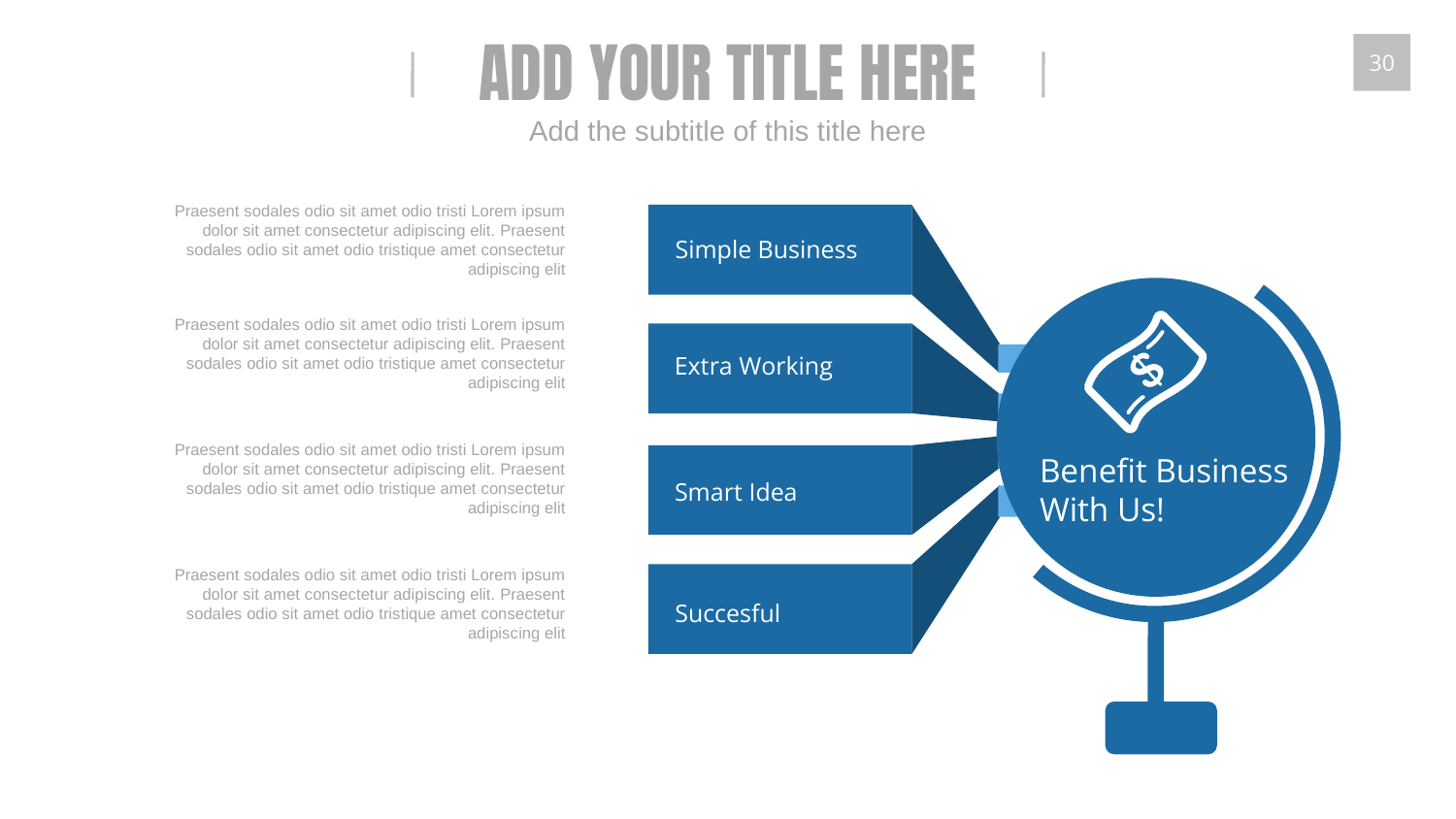

ADD YOUR TITLE HERE
Add the subtitle of this title here
30
Praesent sodales odio sit amet odio tristi Lorem ipsum dolor sit amet consectetur adipiscing elit. Praesent sodales odio sit amet odio tristique amet consectetur adipiscing elit

Simple Business

Benefit Business
With Us!

Praesent sodales odio sit amet odio tristi Lorem ipsum dolor sit amet consectetur adipiscing elit. Praesent sodales odio sit amet odio tristique amet consectetur adipiscing elit

Extra Working

Praesent sodales odio sit amet odio tristi Lorem ipsum dolor sit amet consectetur adipiscing elit. Praesent sodales odio sit amet odio tristique amet consectetur adipiscing elit

Smart Idea

Succesful
Praesent sodales odio sit amet odio tristi Lorem ipsum dolor sit amet consectetur adipiscing elit. Praesent sodales odio sit amet odio tristique amet consectetur adipiscing elit